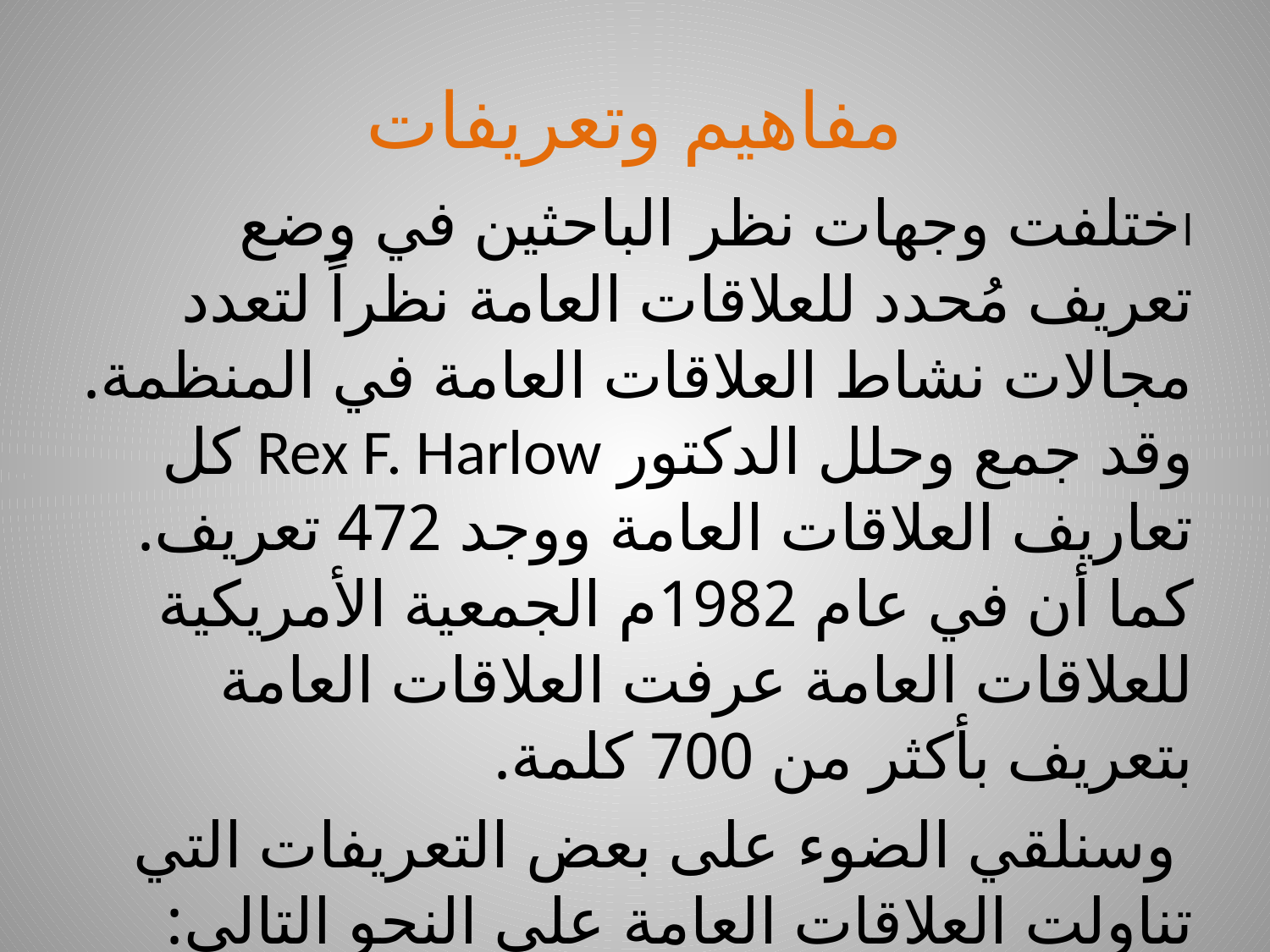

# مفاهيم وتعريفات
اختلفت وجهات نظر الباحثين في وضع تعريف مُحدد للعلاقات العامة نظراً لتعدد مجالات نشاط العلاقات العامة في المنظمة. وقد جمع وحلل الدكتور Rex F. Harlow كل تعاريف العلاقات العامة ووجد 472 تعريف. كما أن في عام 1982م الجمعية الأمريكية للعلاقات العامة عرفت العلاقات العامة بتعريف بأكثر من 700 كلمة.
 وسنلقي الضوء على بعض التعريفات التي تناولت العلاقات العامة على النحو التالي: